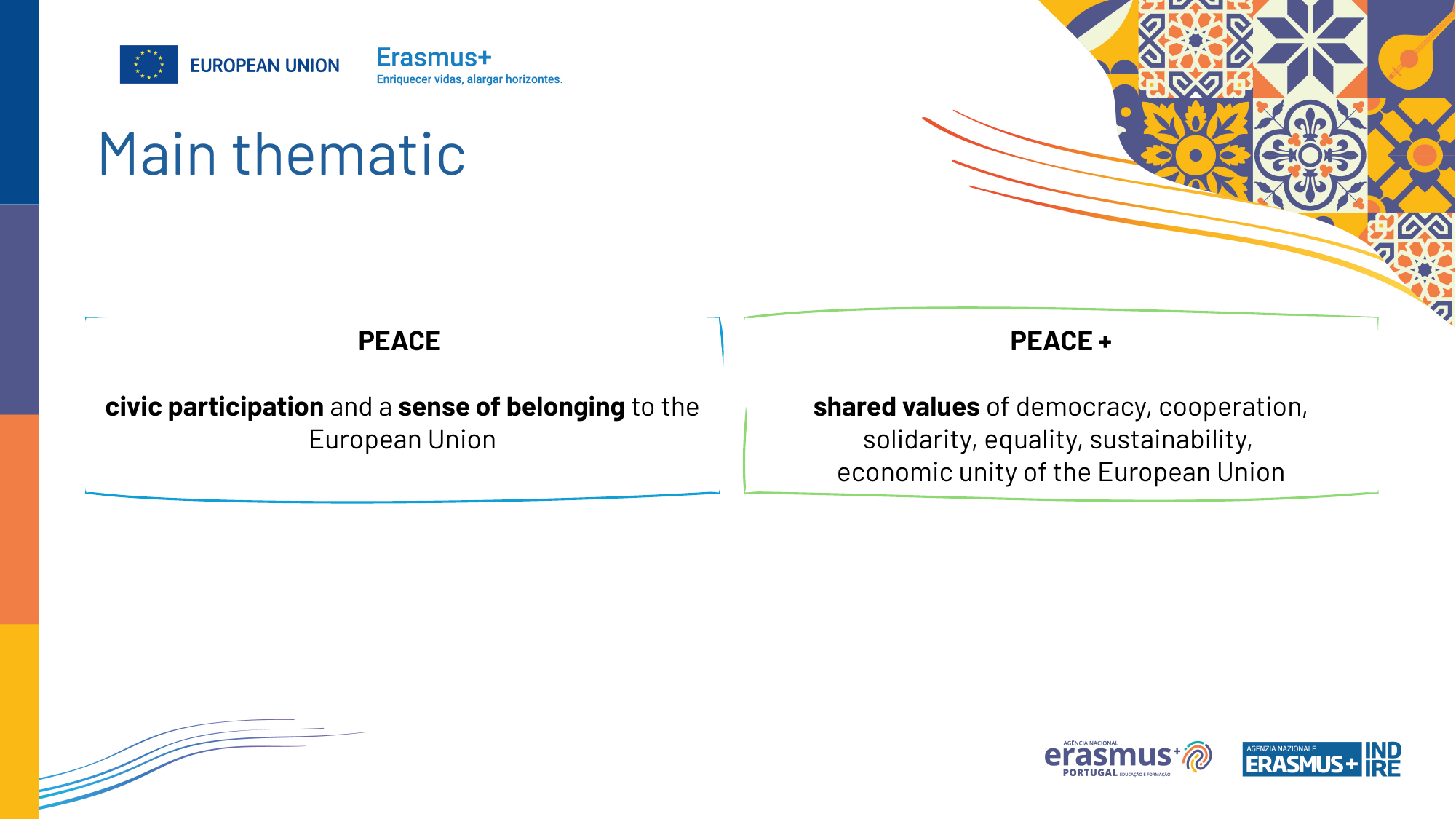

# Main thematic
PEACE

civic participation and a sense of belonging to the European Union

PEACE +

shared values of democracy, cooperation, solidarity, equality, sustainability,
economic unity of the European Union